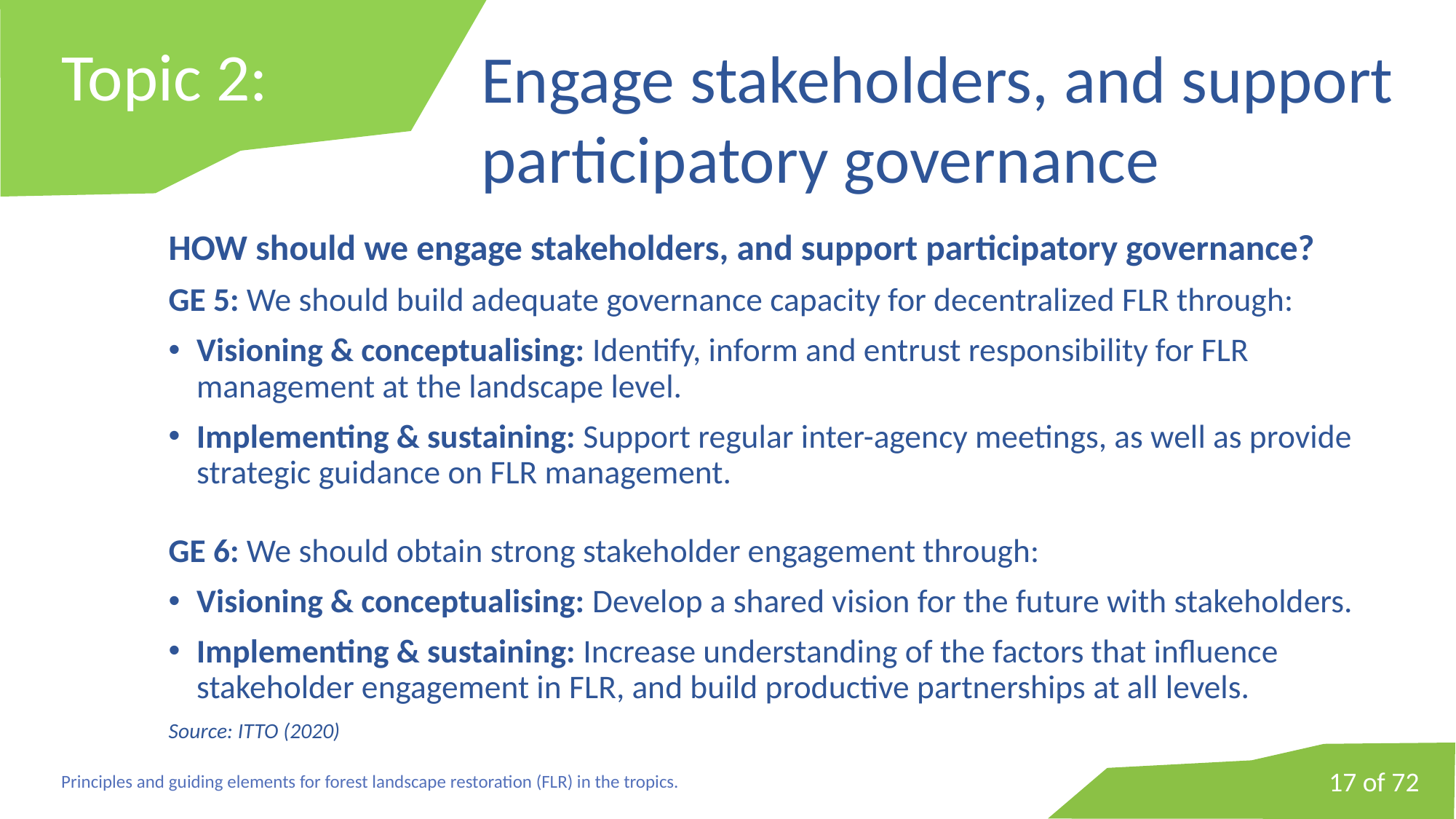

# Topic 2:
Engage stakeholders, and support participatory governance
HOW should we engage stakeholders, and support participatory governance?
GE 5: We should build adequate governance capacity for decentralized FLR through:
Visioning & conceptualising: Identify, inform and entrust responsibility for FLR management at the landscape level.
Implementing & sustaining: Support regular inter-agency meetings, as well as provide strategic guidance on FLR management.
GE 6: We should obtain strong stakeholder engagement through:
Visioning & conceptualising: Develop a shared vision for the future with stakeholders.
Implementing & sustaining: Increase understanding of the factors that influence stakeholder engagement in FLR, and build productive partnerships at all levels.
Source: ITTO (2020)
17 of 72

Principles and guiding elements for forest landscape restoration (FLR) in the tropics.